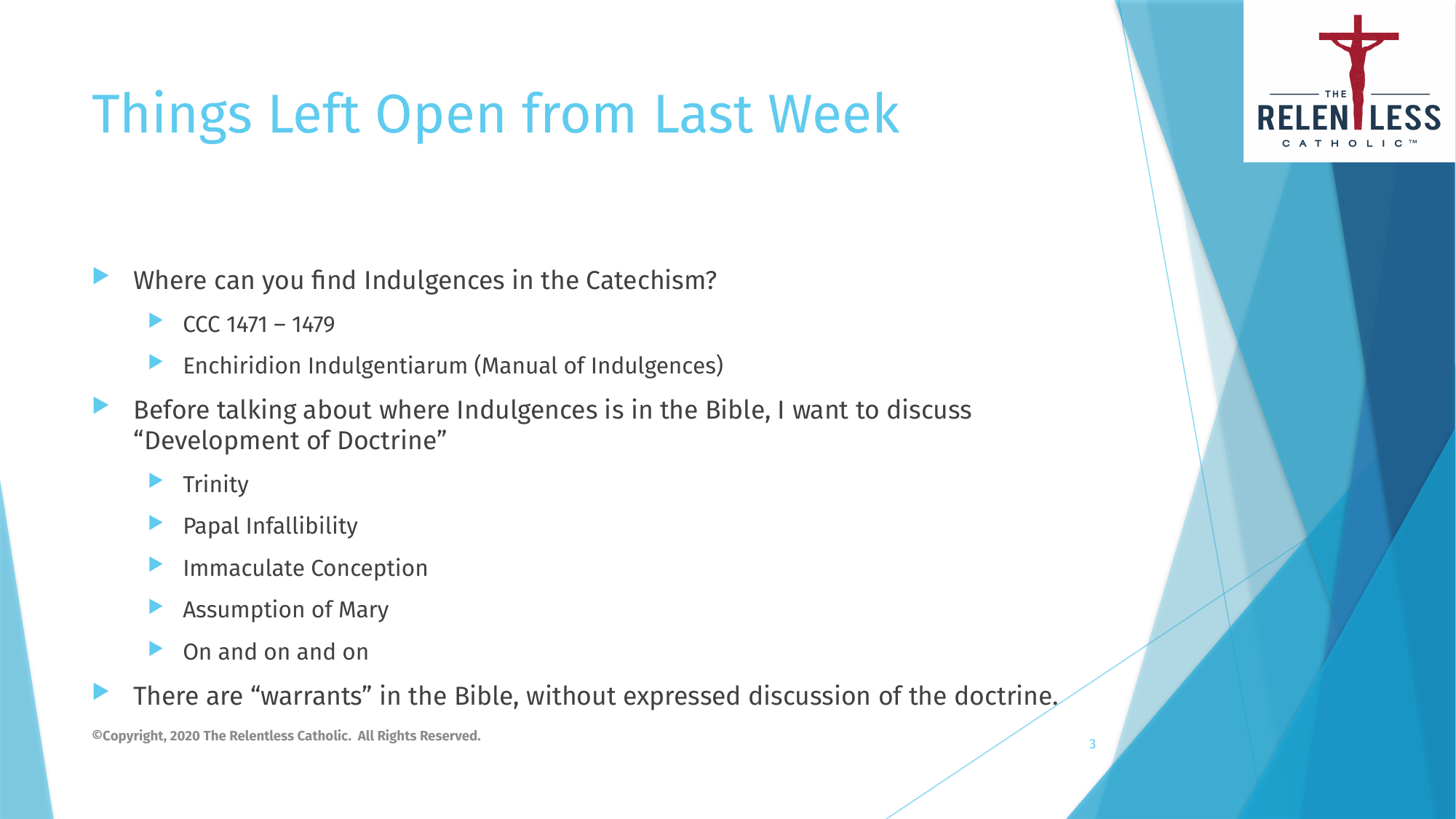

# Things Left Open from Last Week
Where can you find Indulgences in the Catechism?
CCC 1471 – 1479
Enchiridion Indulgentiarum (Manual of Indulgences)
Before talking about where Indulgences is in the Bible, I want to discuss “Development of Doctrine”
Trinity
Papal Infallibility
Immaculate Conception
Assumption of Mary
On and on and on
There are “warrants” in the Bible, without expressed discussion of the doctrine.

©Copyright, 2020 The Relentless Catholic.  All Rights Reserved.

3